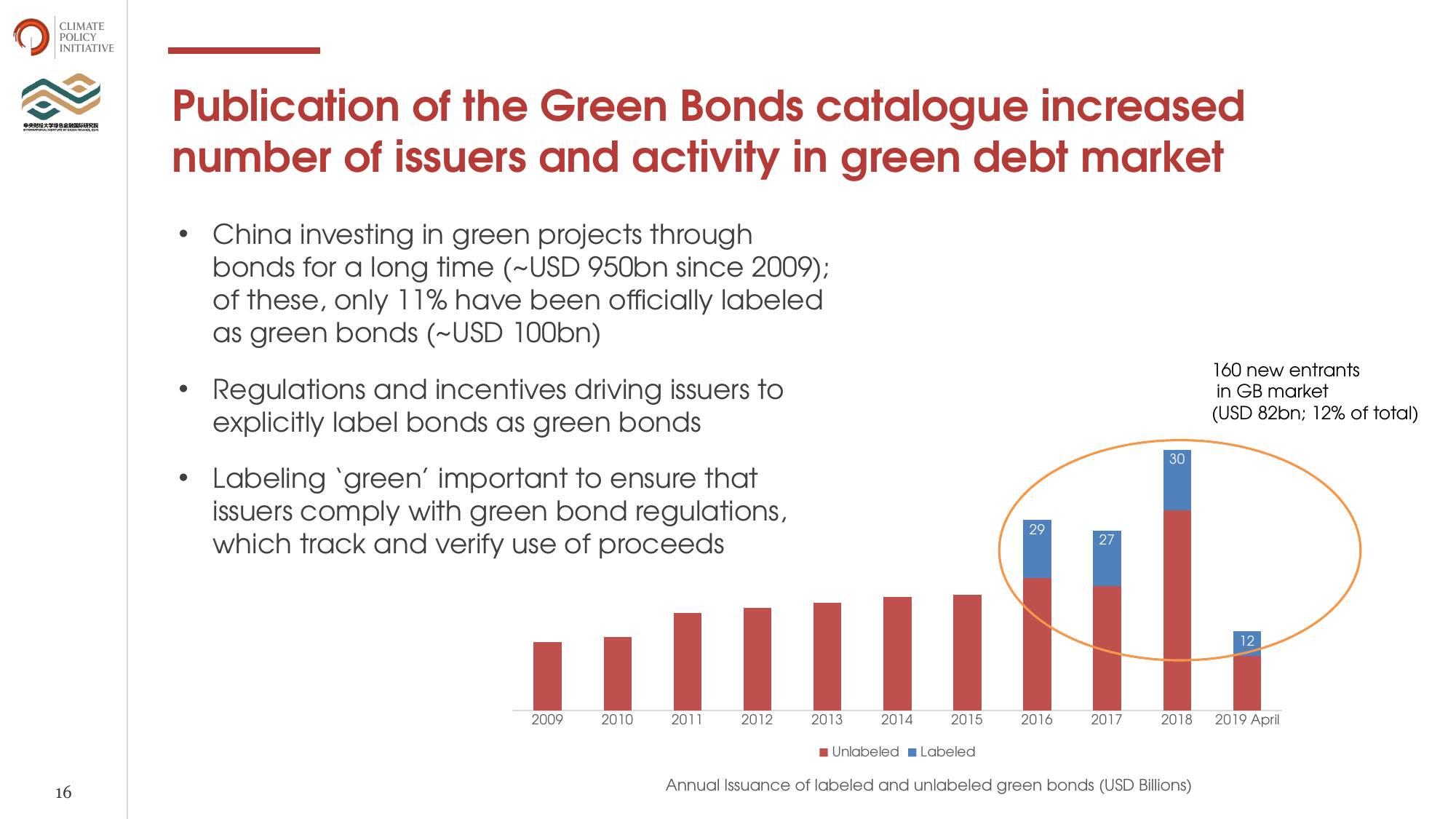

Publication of the Green Bonds catalogue increased number of issuers and activity in green debt market

China investing in green projects through bonds for a long time (~USD 950bn since 2009); of these, only 11% have been officially labeled as green bonds (~USD 100bn)
Regulations and incentives driving issuers to explicitly label bonds as green bonds
Labeling ‘green’ important to ensure that issuers comply with green bond regulations, which track and verify use of proceeds
160 new entrants
 in GB market
(USD 82bn; 12% of total)

### Chart

| Category |  |  |
|---|---|---|
| 2009 | 33664213564.21357 | None |
| 2010 | 36314206551.226555 | None |
| 2011 | 48219913419.91343 | None |
| 2012 | 50404597402.59741 | None |
| 2013 | 53200865800.865814 | None |
| 2014 | 56078126984.126976 | None |
| 2015 | 57086502592.8675 | None |
| 2016 | 65324652236.652245 | 28647907647.907654 |
| 2017 | 61410678210.678215 | 27398989898.9899 |
| 2018 | 98744935739.72542 | 29829581529.58154 |
| 2019 April | 26785682142.259605 | 12191919191.919195 |
Annual Issuance of labeled and unlabeled green bonds (USD Billions)